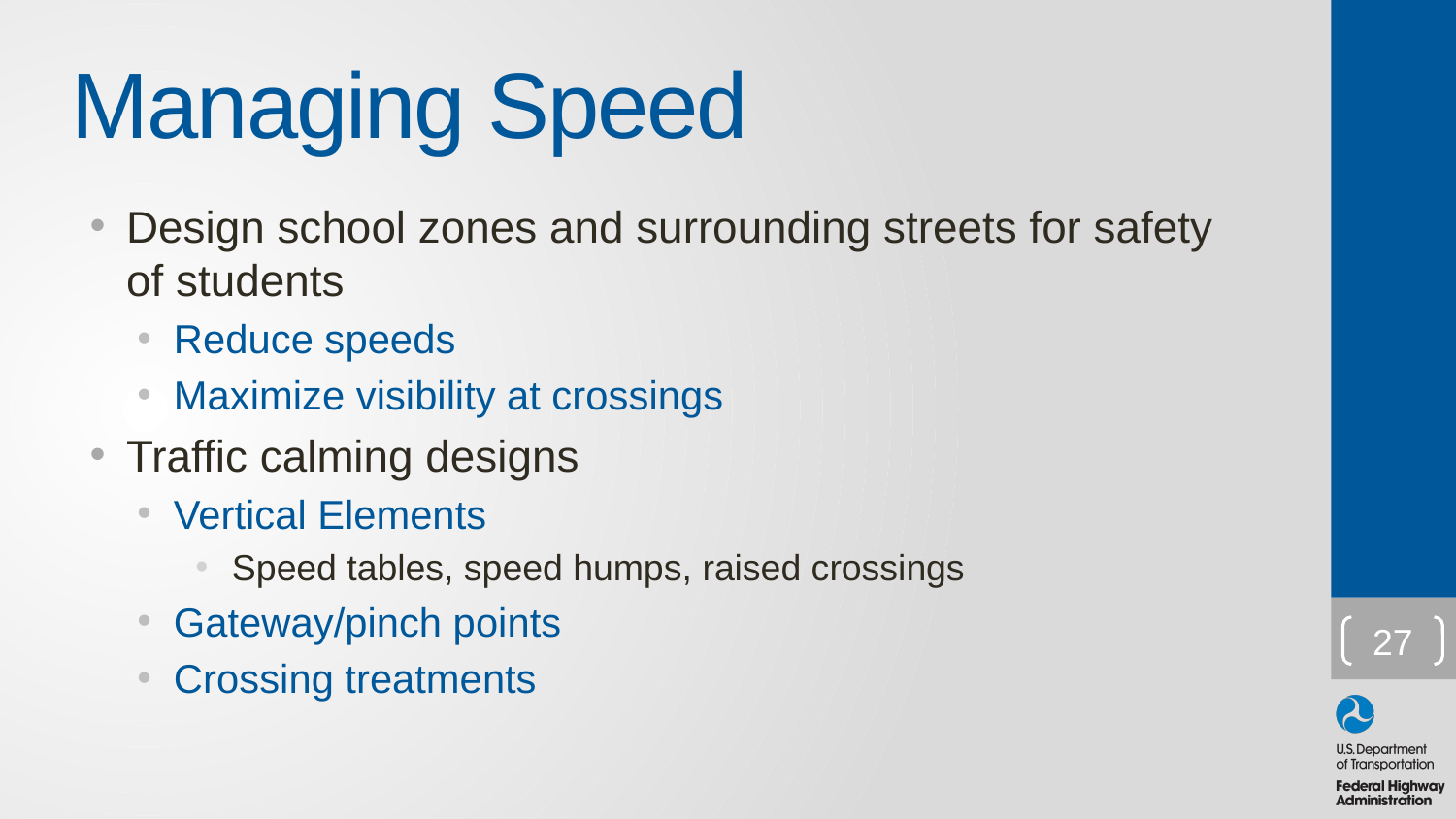

# Managing Speed
Design school zones and surrounding streets for safety of students
Reduce speeds
Maximize visibility at crossings
Traffic calming designs
Vertical Elements
Speed tables, speed humps, raised crossings
Gateway/pinch points
Crossing treatments
27